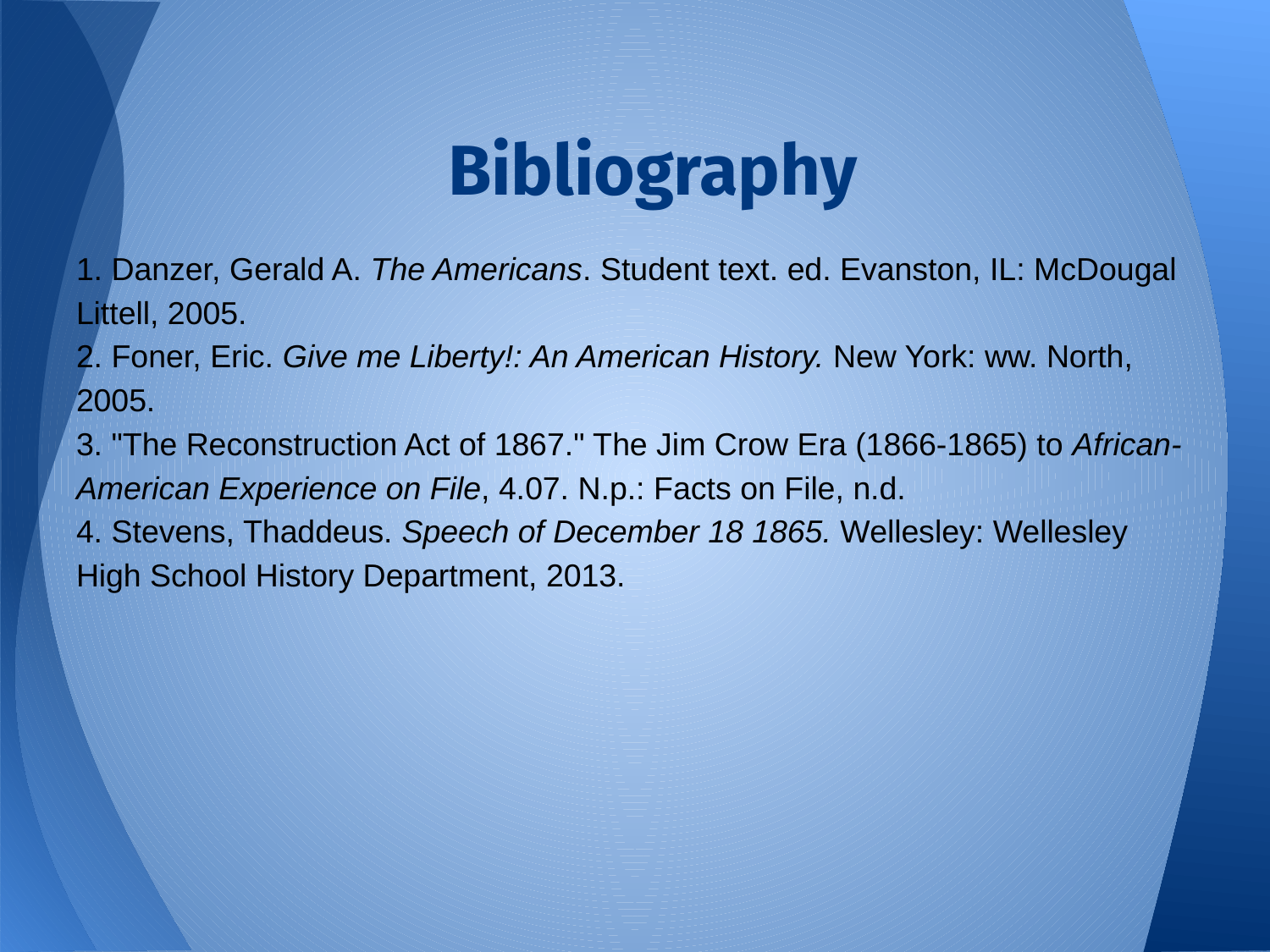

# Bibliography
1. Danzer, Gerald A. The Americans. Student text. ed. Evanston, IL: McDougal Littell, 2005.
2. Foner, Eric. Give me Liberty!: An American History. New York: ww. North, 2005.
3. "The Reconstruction Act of 1867." The Jim Crow Era (1866-1865) to African-American Experience on File, 4.07. N.p.: Facts on File, n.d.
4. Stevens, Thaddeus. Speech of December 18 1865. Wellesley: Wellesley High School History Department, 2013.